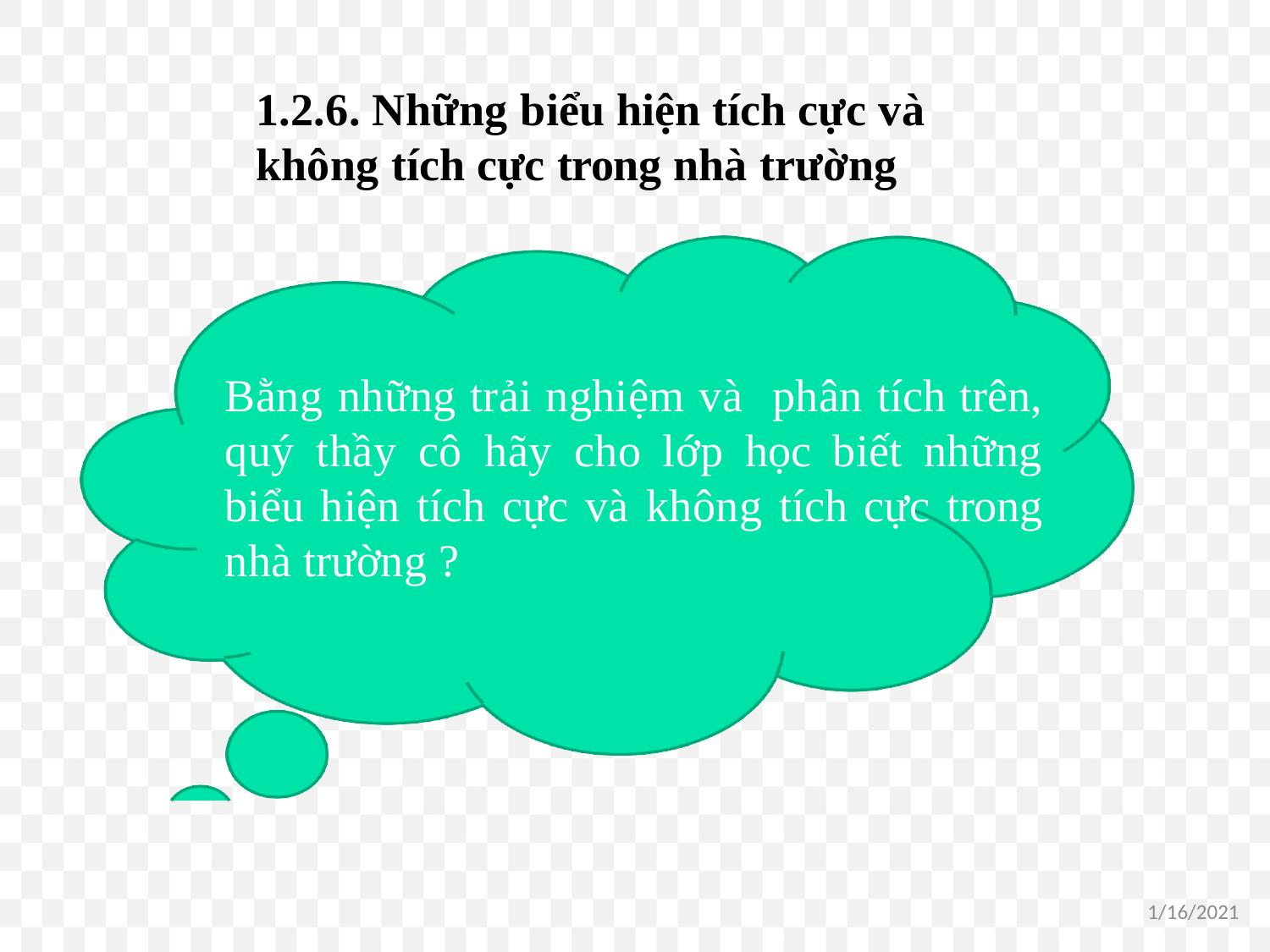

1.2.6. Những biểu hiện tích cực và không tích cực trong nhà trường

Bằng những trải nghiệm và  phân tích trên, quý thầy cô hãy cho lớp học biết những biểu hiện tích cực và không tích cực trong nhà trường ?
1/16/2021